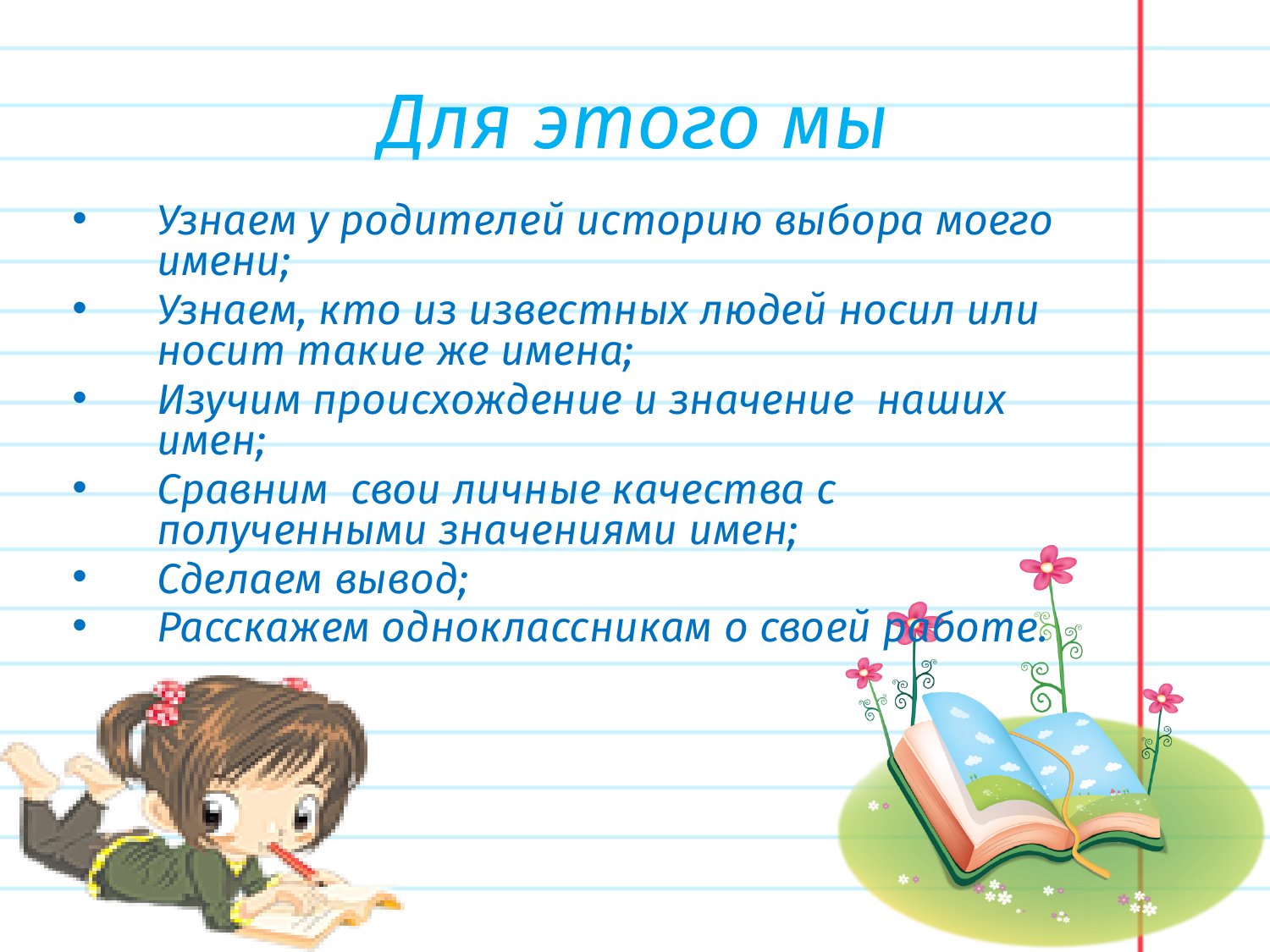

# Для этого мы
Узнаем у родителей историю выбора моего имени;
Узнаем, кто из известных людей носил или носит такие же имена;
Изучим происхождение и значение  наших имен;
Сравним  свои личные качества с полученными значениями имен;
Сделаем вывод;
Расскажем одноклассникам о своей работе.